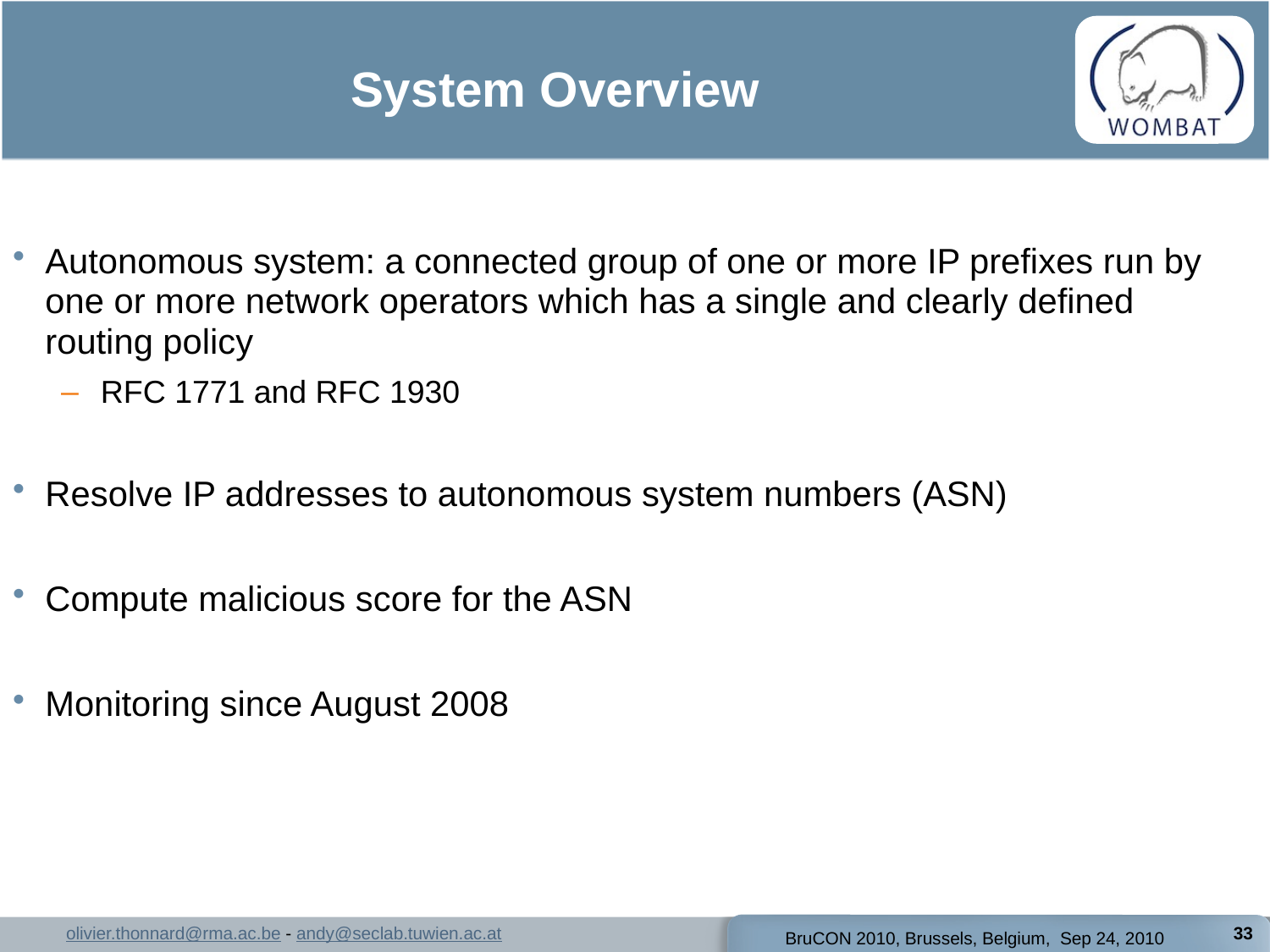

# System Overview

Autonomous system: a connected group of one or more IP prefixes run by one or more network operators which has a single and clearly defined routing policy
RFC 1771 and RFC 1930

Resolve IP addresses to autonomous system numbers (ASN)

Compute malicious score for the ASN

Monitoring since August 2008

33
BruCON 2010, Brussels, Belgium,  Sep 24, 2010